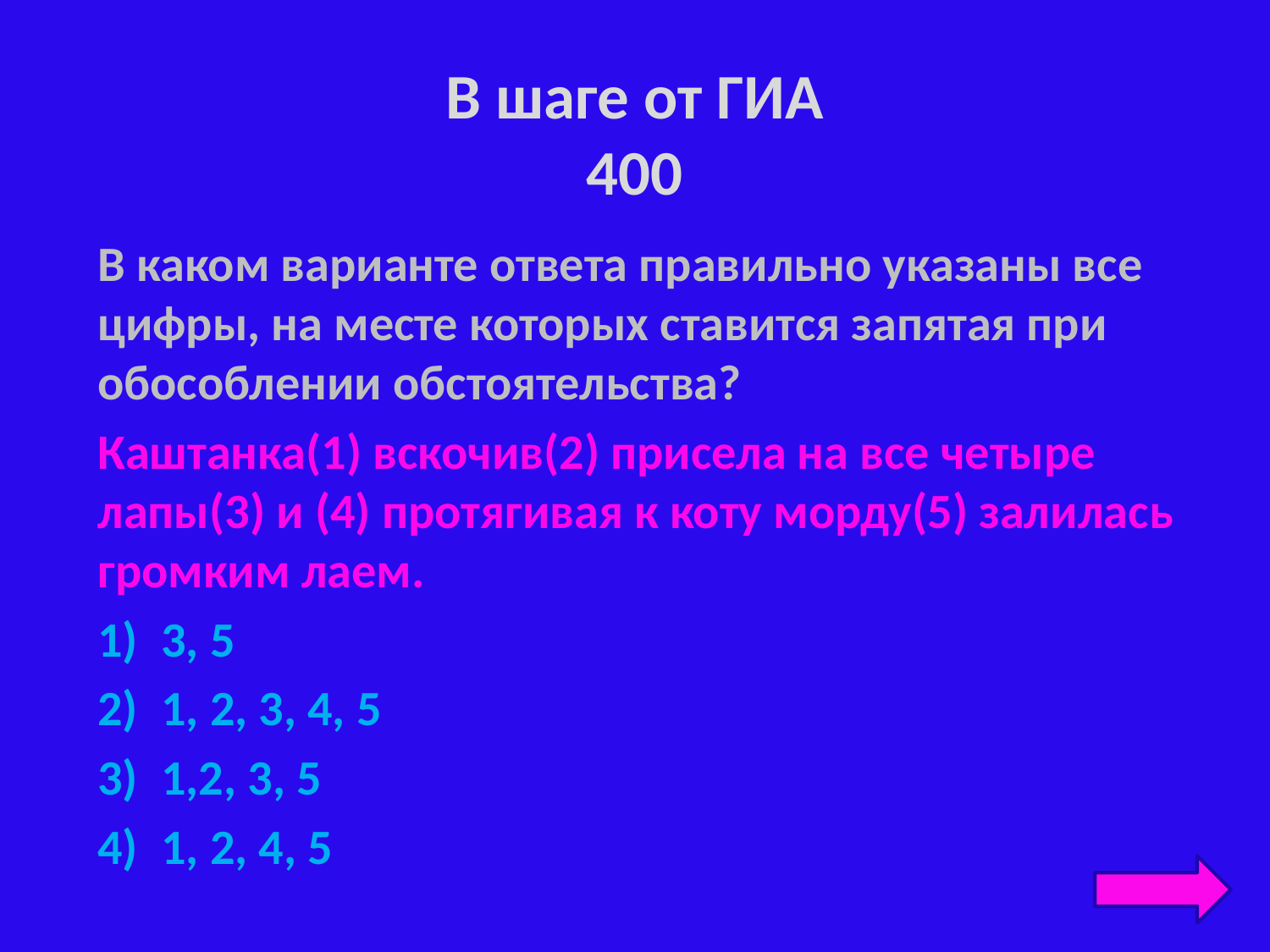

# В шаге от ГИА 400
В каком варианте ответа правильно указаны все цифры, на месте которых ставится запятая при обособлении обстоятельства?
Каштанка(1) вскочив(2) присела на все четыре лапы(3) и (4) протягивая к коту морду(5) залилась громким лаем.
3, 5
1, 2, 3, 4, 5
1,2, 3, 5
1, 2, 4, 5